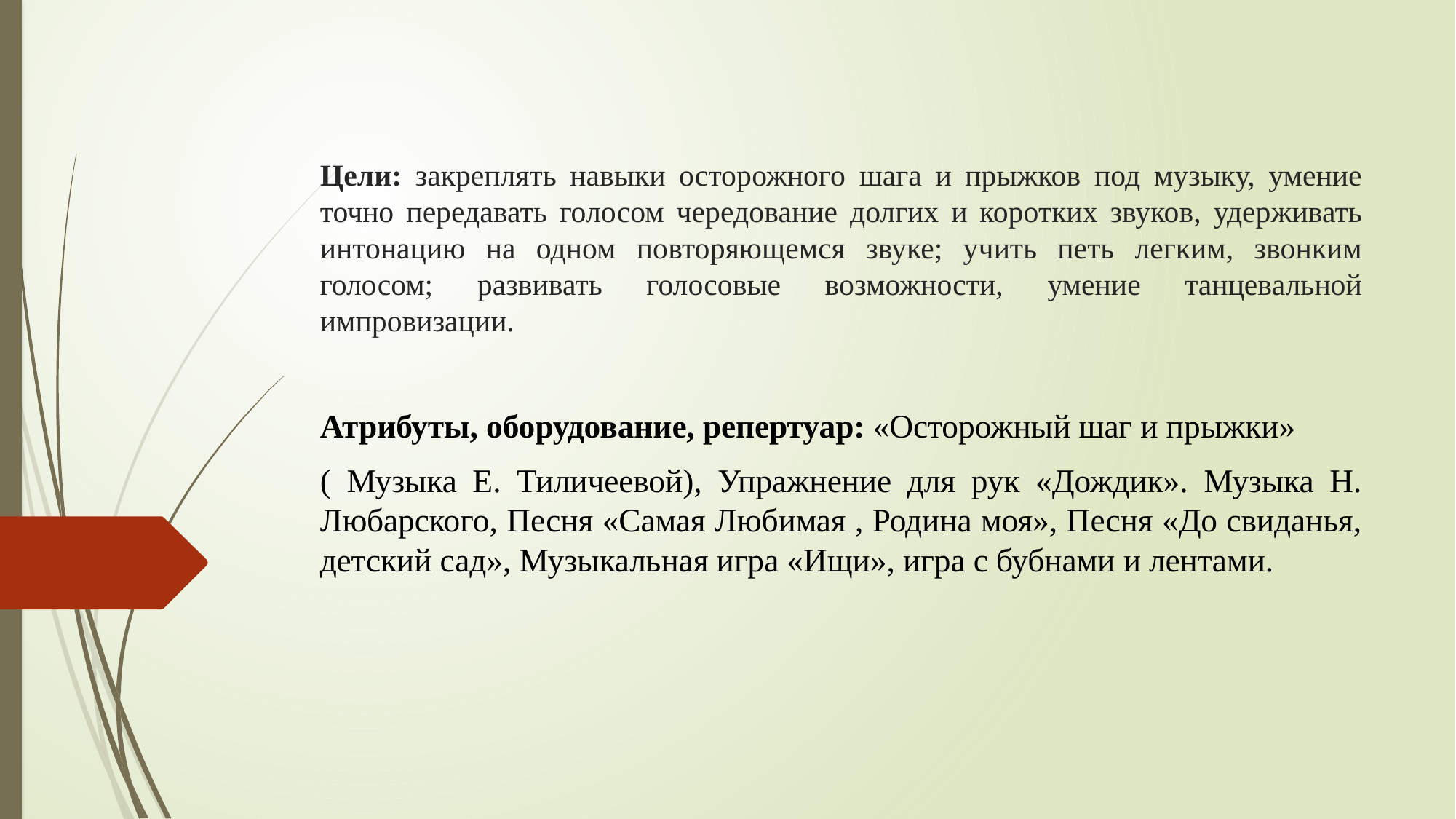

# Цели: закреплять навыки осторожного шага и прыжков под музыку, умение точно передавать голосом чередование долгих и коротких звуков, удерживать интонацию на одном повторяющемся звуке; учить петь легким, звонким голосом; развивать голосовые возможности, умение танцевальной импровизации.
Атрибуты, оборудование, репертуар: «Осторожный шаг и прыжки»
( Музыка Е. Тиличеевой), Упражнение для рук «Дождик». Музыка Н. Любарского, Песня «Самая Любимая , Родина моя», Песня «До свиданья, детский сад», Музыкальная игра «Ищи», игра с бубнами и лентами.